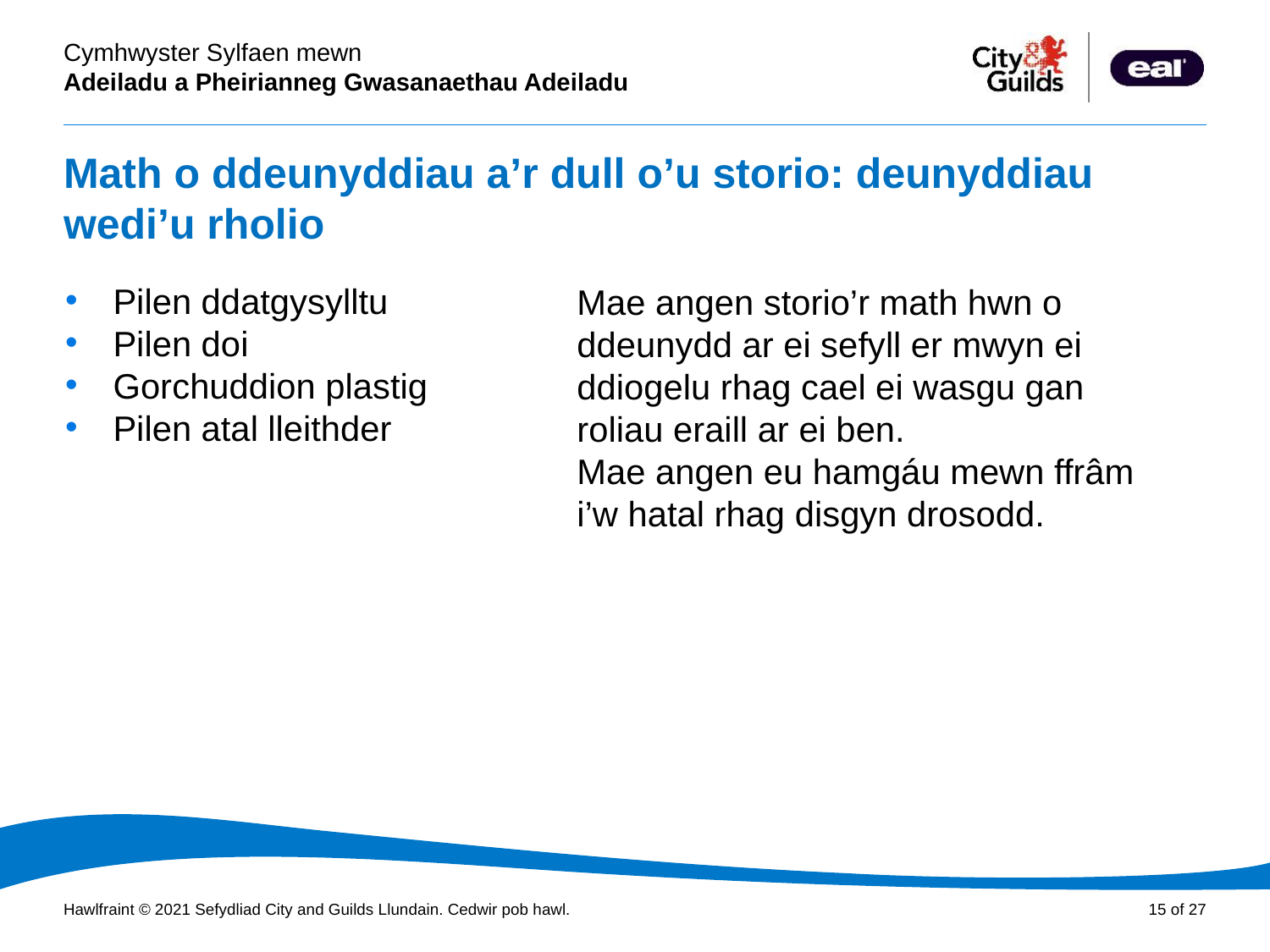

# Math o ddeunyddiau a’r dull o’u storio: deunyddiau wedi’u rholio

Cyflwyniad PowerPoint
Pilen ddatgysylltu
Pilen doi
Gorchuddion plastig
Pilen atal lleithder
Mae angen storio’r math hwn o ddeunydd ar ei sefyll er mwyn ei ddiogelu rhag cael ei wasgu gan roliau eraill ar ei ben.
Mae angen eu hamgáu mewn ffrâm i’w hatal rhag disgyn drosodd.